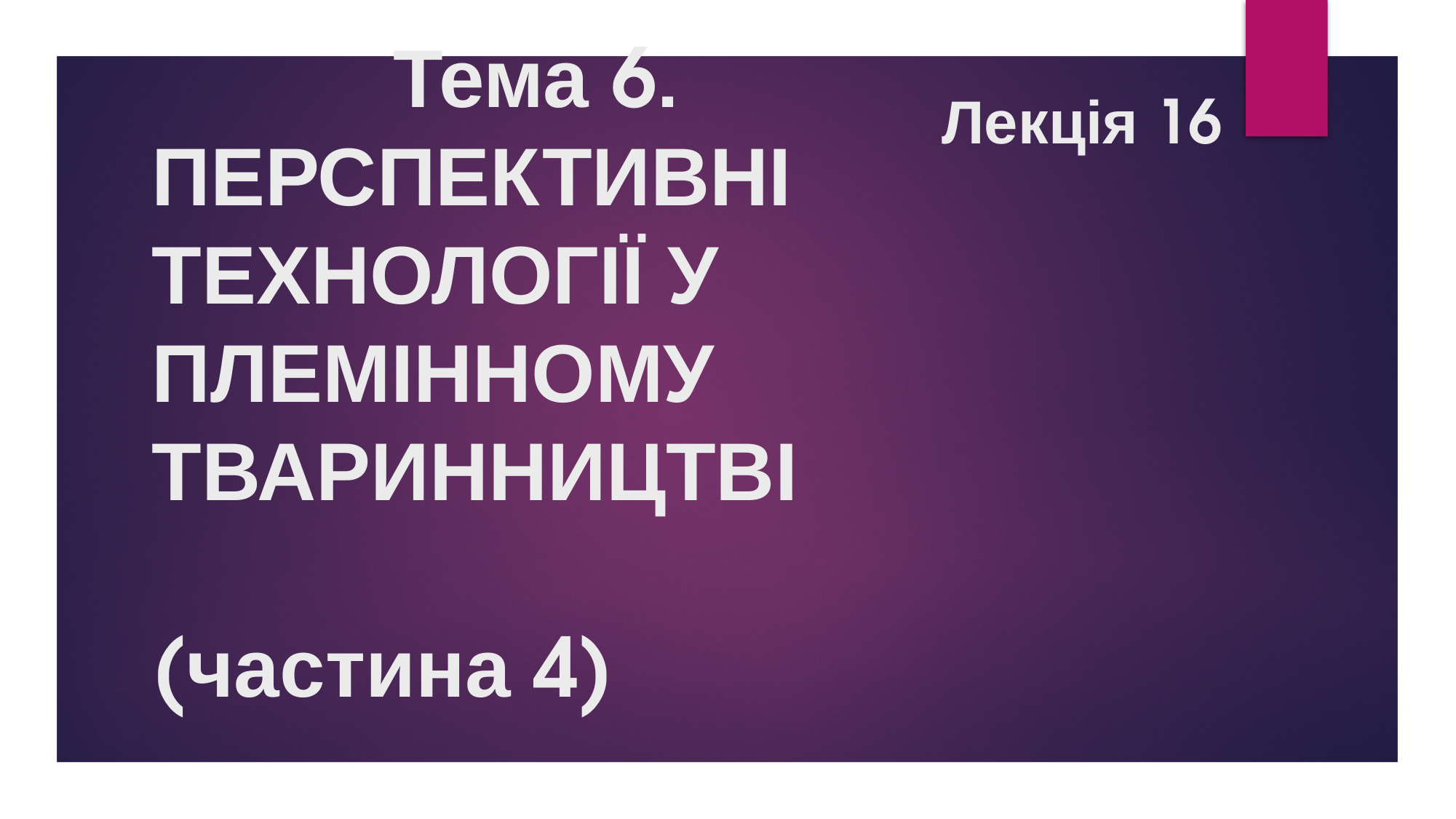

Лекція 16
# Тема 6. ПЕРСПЕКТИВНІ ТЕХНОЛОГІЇ У ПЛЕМІННОМУ ТВАРИННИЦТВІ (частина 4)